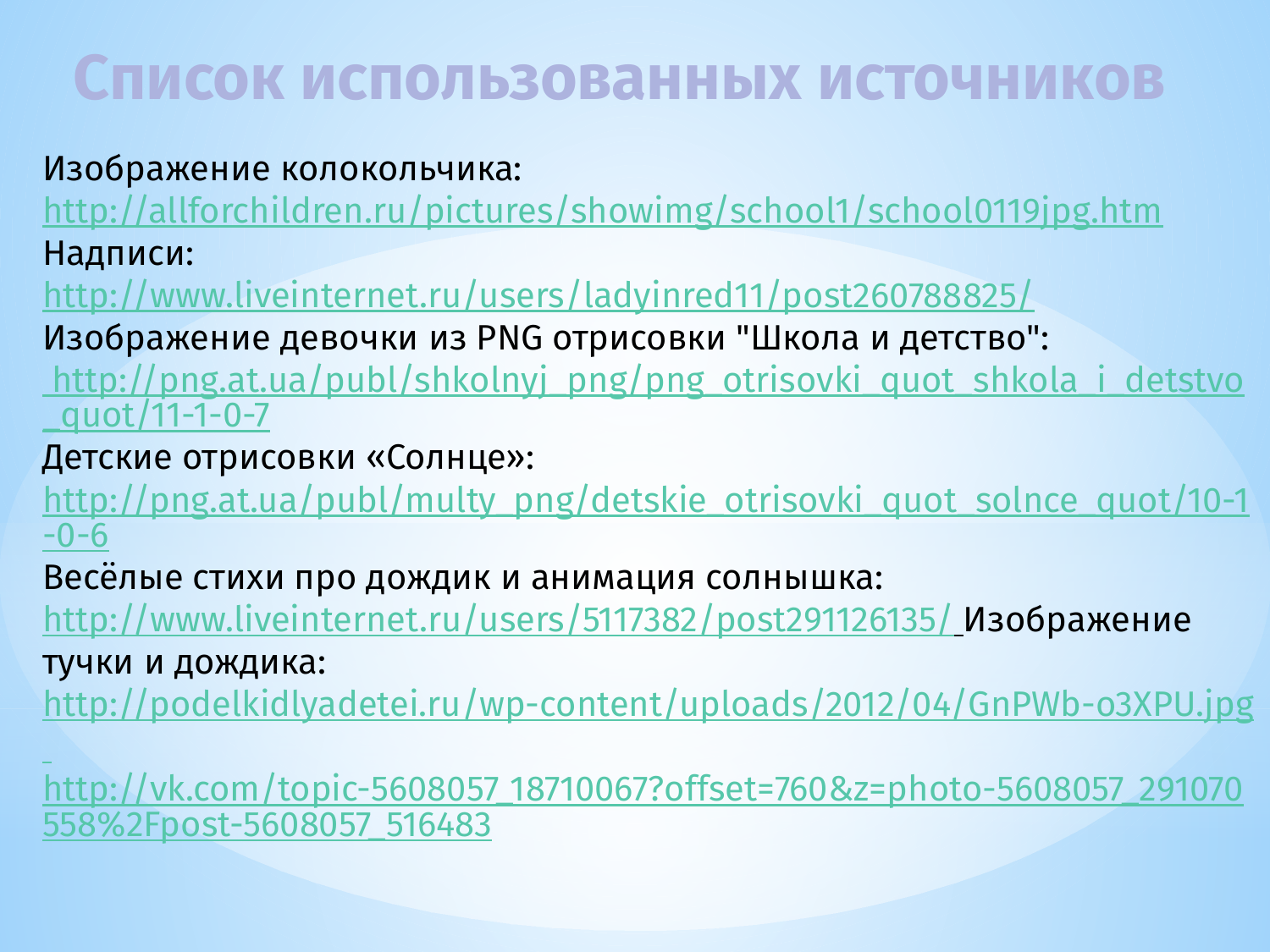

Список использованных источников
Изображение колокольчика:
http://allforchildren.ru/pictures/showimg/school1/school0119jpg.htm
Надписи:
http://www.liveinternet.ru/users/ladyinred11/post260788825/
Изображение девочки из PNG отрисовки "Школа и детство": http://png.at.ua/publ/shkolnyj_png/png_otrisovki_quot_shkola_i_detstvo_quot/11-1-0-7
Детские отрисовки «Солнце»:
http://png.at.ua/publ/multy_png/detskie_otrisovki_quot_solnce_quot/10-1-0-6
Весёлые стихи про дождик и анимация солнышка:
http://www.liveinternet.ru/users/5117382/post291126135/ Изображение тучки и дождика:
http://podelkidlyadetei.ru/wp-content/uploads/2012/04/GnPWb-o3XPU.jpg
http://vk.com/topic-5608057_18710067?offset=760&z=photo-5608057_291070558%2Fpost-5608057_516483